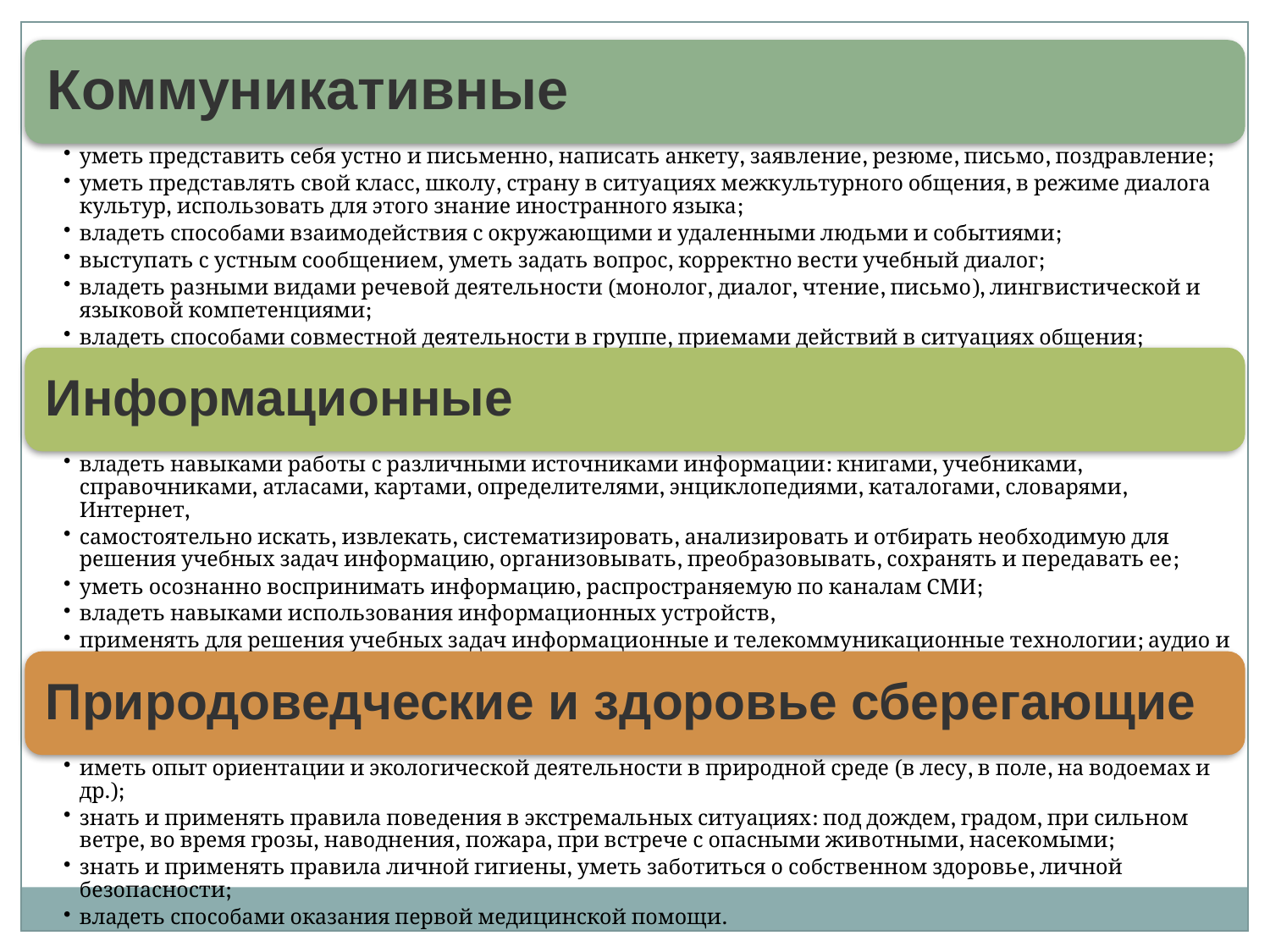

Коммуникативные
уметь представить себя устно и письменно, написать анкету, заявление, резюме, письмо, поздравление;
уметь представлять свой класс, школу, страну в ситуациях межкультурного общения, в режиме диалога культур, использовать для этого знание иностранного языка;
владеть способами взаимодействия с окружающими и удаленными людьми и событиями;
выступать с устным сообщением, уметь задать вопрос, корректно вести учебный диалог;
владеть разными видами речевой деятельности (монолог, диалог, чтение, письмо), лингвистической и языковой компетенциями;
владеть способами совместной деятельности в группе, приемами действий в ситуациях общения;
Информационные
владеть навыками работы с различными источниками информации: книгами, учебниками, справочниками, атласами, картами, определителями, энциклопедиями, каталогами, словарями, Интернет,
самостоятельно искать, извлекать, систематизировать, анализировать и отбирать необходимую для решения учебных задач информацию, организовывать, преобразовывать, сохранять и передавать ее;
уметь осознанно воспринимать информацию, распространяемую по каналам СМИ;
владеть навыками использования информационных устройств,
применять для решения учебных задач информационные и телекоммуникационные технологии; аудио и видеозапись, электронную почту, Интернет.
Природоведческие и здоровье сберегающие
иметь опыт ориентации и экологической деятельности в природной среде (в лесу, в поле, на водоемах и др.);
знать и применять правила поведения в экстремальных ситуациях: под дождем, градом, при сильном ветре, во время грозы, наводнения, пожара, при встрече с опасными животными, насекомыми;
знать и применять правила личной гигиены, уметь заботиться о собственном здоровье, личной безопасности;
владеть способами оказания первой медицинской помощи.